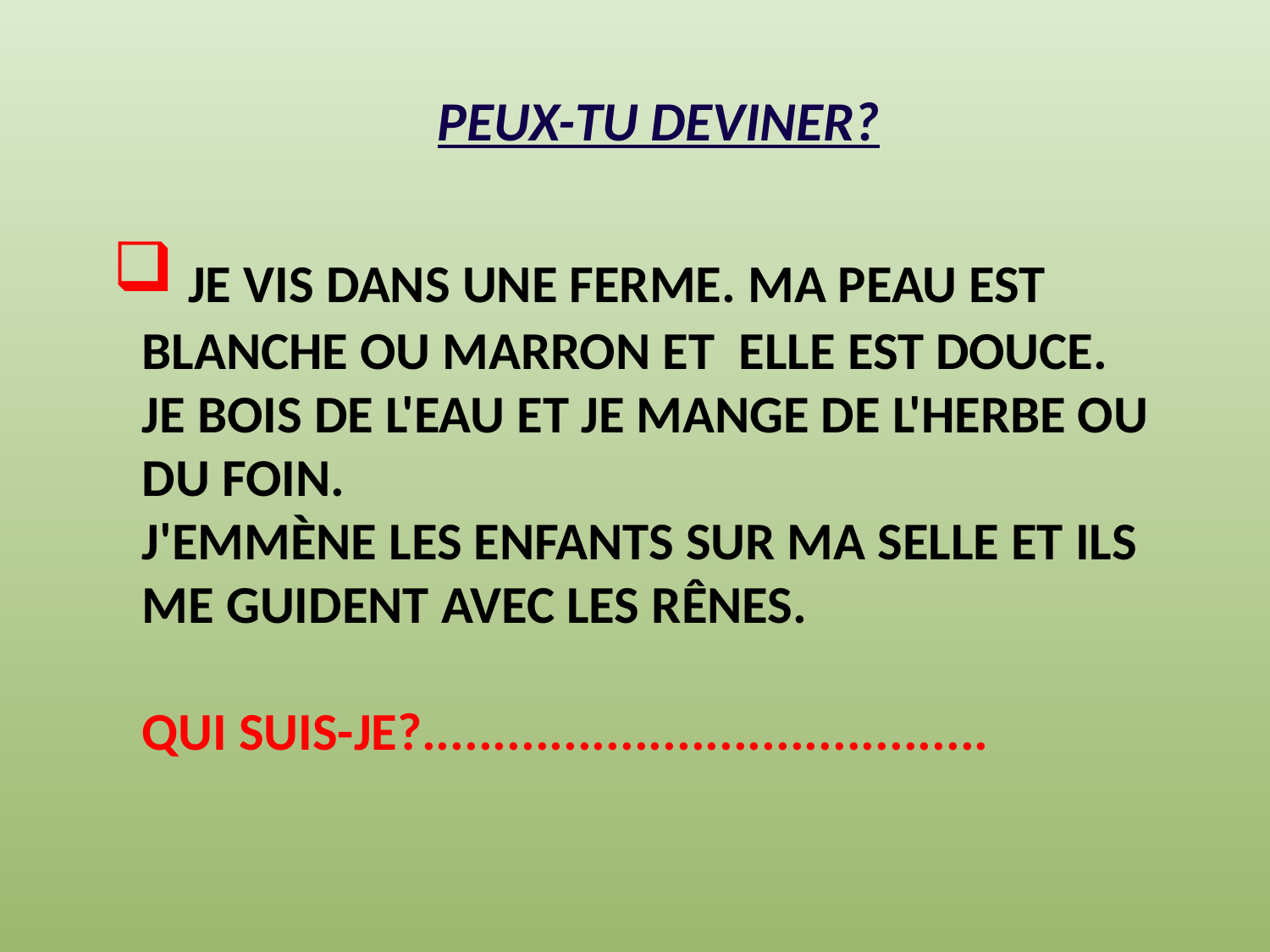

PEUX-TU DEVINER?
# Je vis dans une ferme. Ma peau est blanche ou marron et  elle est douce. Je bois de l'eau et je mange de l'herbe ou du foin. J'emmène les enfants sur ma selle et ils me guident avec les rênes. Qui suis-je?........................................